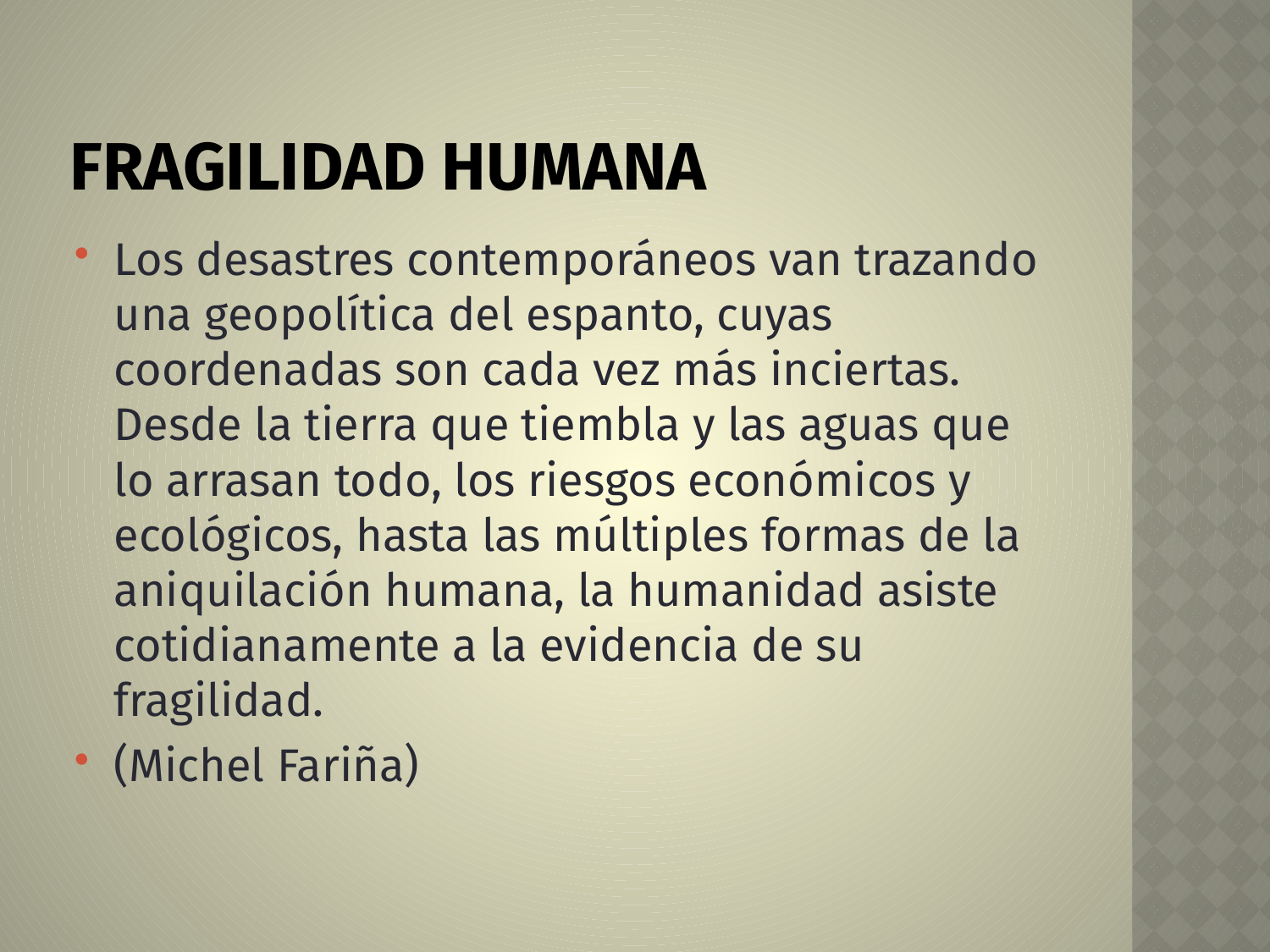

# Fragilidad humana
Los desastres contemporáneos van trazando una geopolítica del espanto, cuyas coordenadas son cada vez más inciertas. Desde la tierra que tiembla y las aguas que lo arrasan todo, los riesgos económicos y ecológicos, hasta las múltiples formas de la aniquilación humana, la humanidad asiste cotidianamente a la evidencia de su fragilidad.
(Michel Fariña)